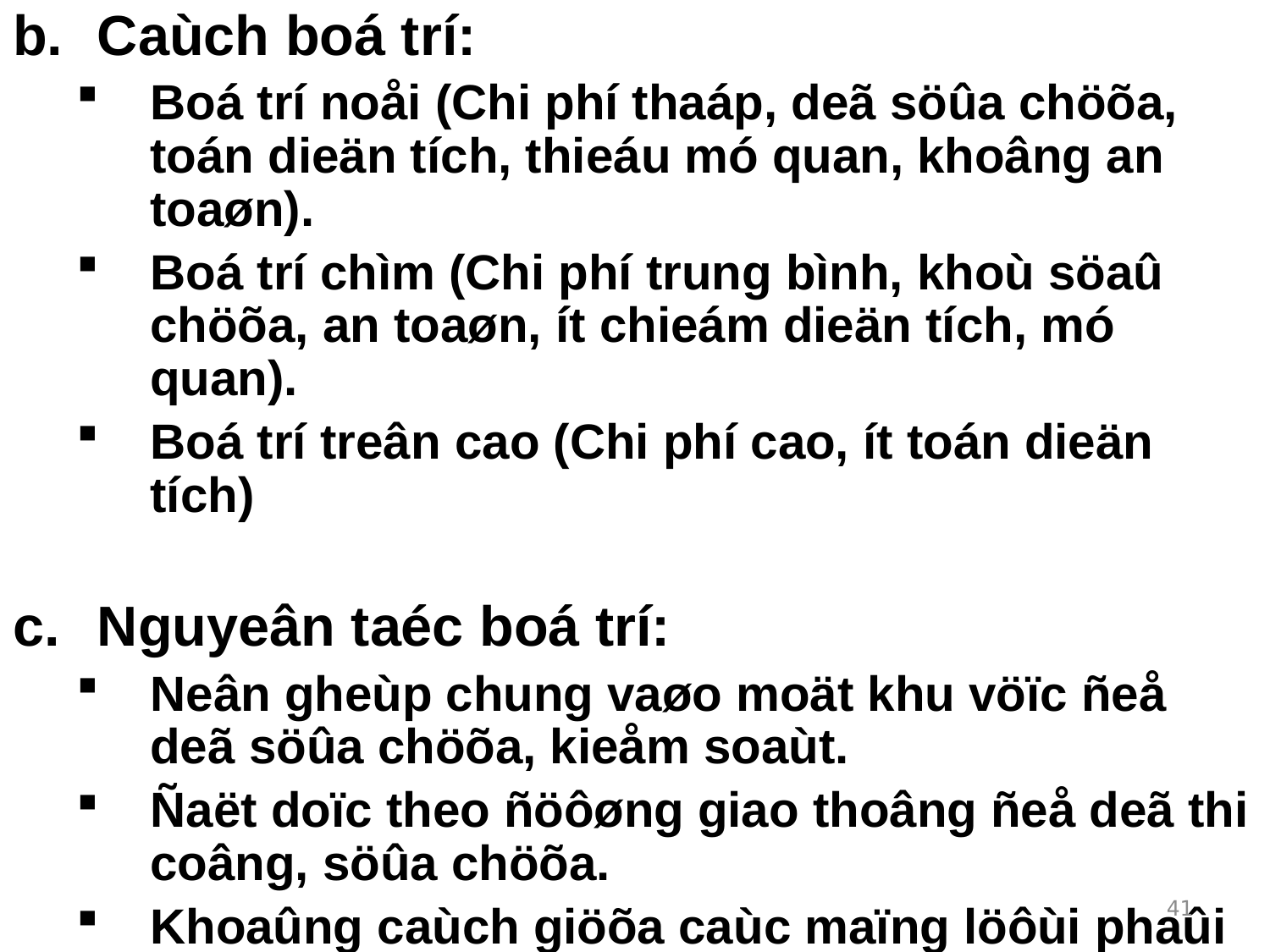

Caùch boá trí:
Boá trí noåi (Chi phí thaáp, deã söûa chöõa, toán dieän tích, thieáu mó quan, khoâng an toaøn).
Boá trí chìm (Chi phí trung bình, khoù söaû chöõa, an toaøn, ít chieám dieän tích, mó quan).
Boá trí treân cao (Chi phí cao, ít toán dieän tích)

Nguyeân taéc boá trí:
Neân gheùp chung vaøo moät khu vöïc ñeå deã söûa chöõa, kieåm soaùt.
Ñaët doïc theo ñöôøng giao thoâng ñeå deã thi coâng, söûa chöõa.
Khoaûng caùch giöõa caùc maïng löôùi phaûi ñöôïc ñaûm baûo. Hai maïng löôùi giao nhau thì phaûivuoâng goùc.

41